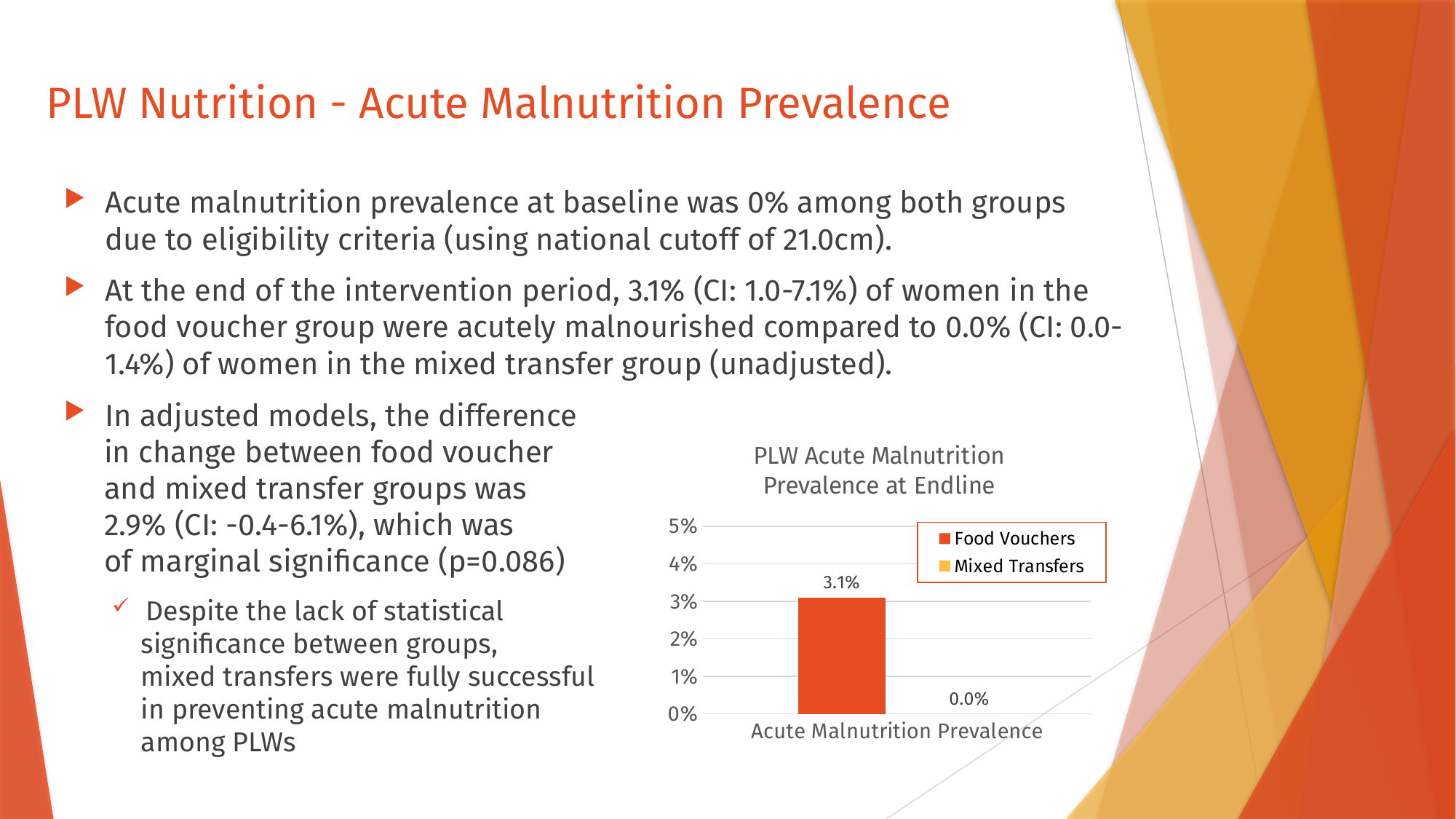

# PLW Nutrition - Acute Malnutrition Prevalence
Acute malnutrition prevalence at baseline was 0% among both groups due to eligibility criteria (using national cutoff of 21.0cm).
At the end of the intervention period, 3.1% (CI: 1.0-7.1%) of women in the food voucher group were acutely malnourished compared to 0.0% (CI: 0.0-1.4%) of women in the mixed transfer group (unadjusted).
In adjusted models, the difference
     in change between food voucher
     and mixed transfer groups was
     2.9% (CI: -0.4-6.1%), which was
     of marginal significance (p=0.086)
Despite the lack of statistical
    significance between groups,
    mixed transfers were fully successful
    in preventing acute malnutrition
    among PLWs

### Chart: PLW Acute Malnutrition Prevalence at Endline

| Category | Food Vouchers | Mixed Transfers |
|---|---|---|
| Acute Malnutrition Prevalence | 0.031 | 0.0 |